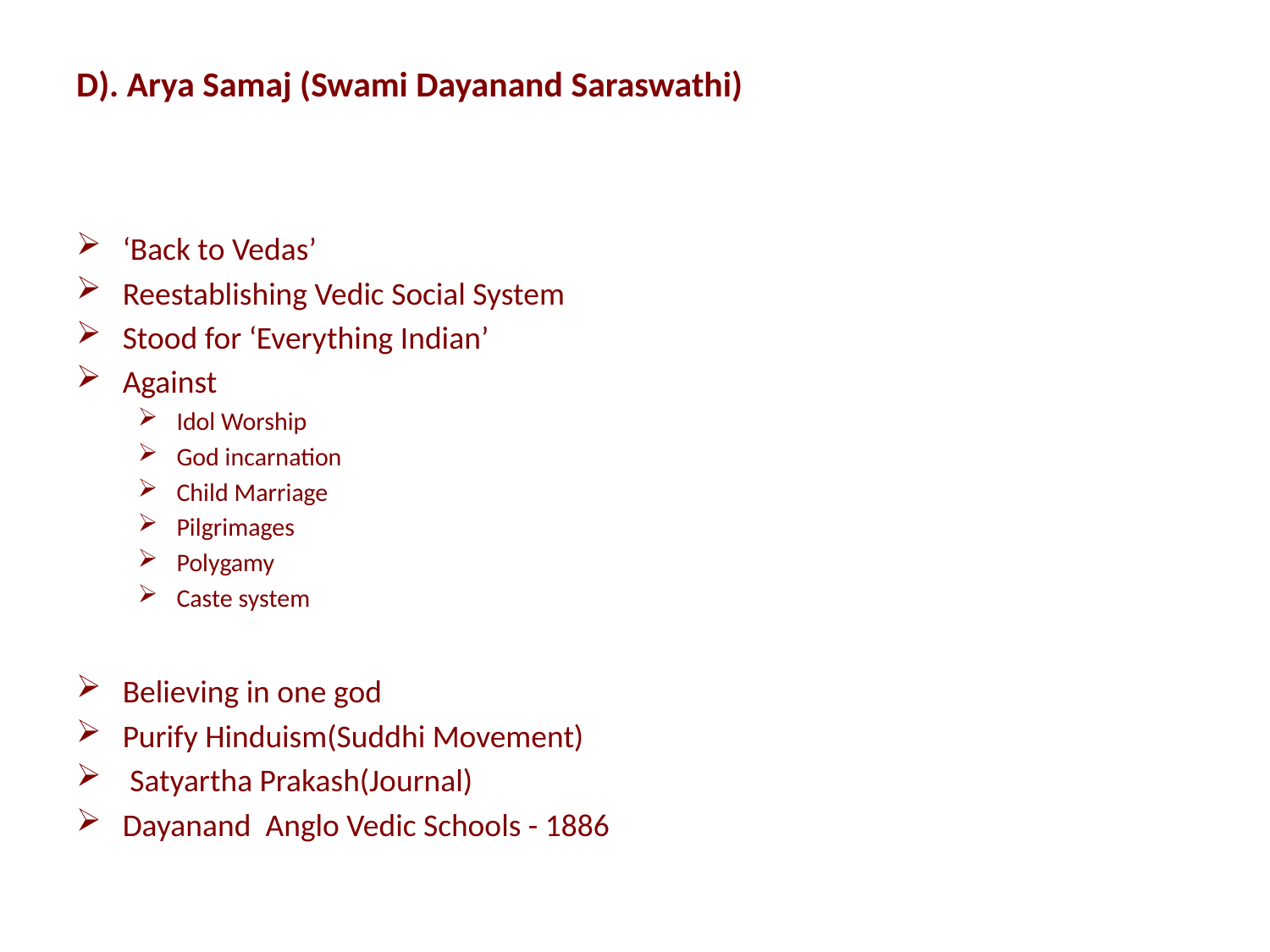

# D). Arya Samaj (Swami Dayanand Saraswathi)
‘Back to Vedas’
Reestablishing Vedic Social System
Stood for ‘Everything Indian’
Against
Idol Worship
God incarnation
Child Marriage
Pilgrimages
Polygamy
Caste system

Believing in one god
Purify Hinduism(Suddhi Movement)
 Satyartha Prakash(Journal)
Dayanand  Anglo Vedic Schools - 1886